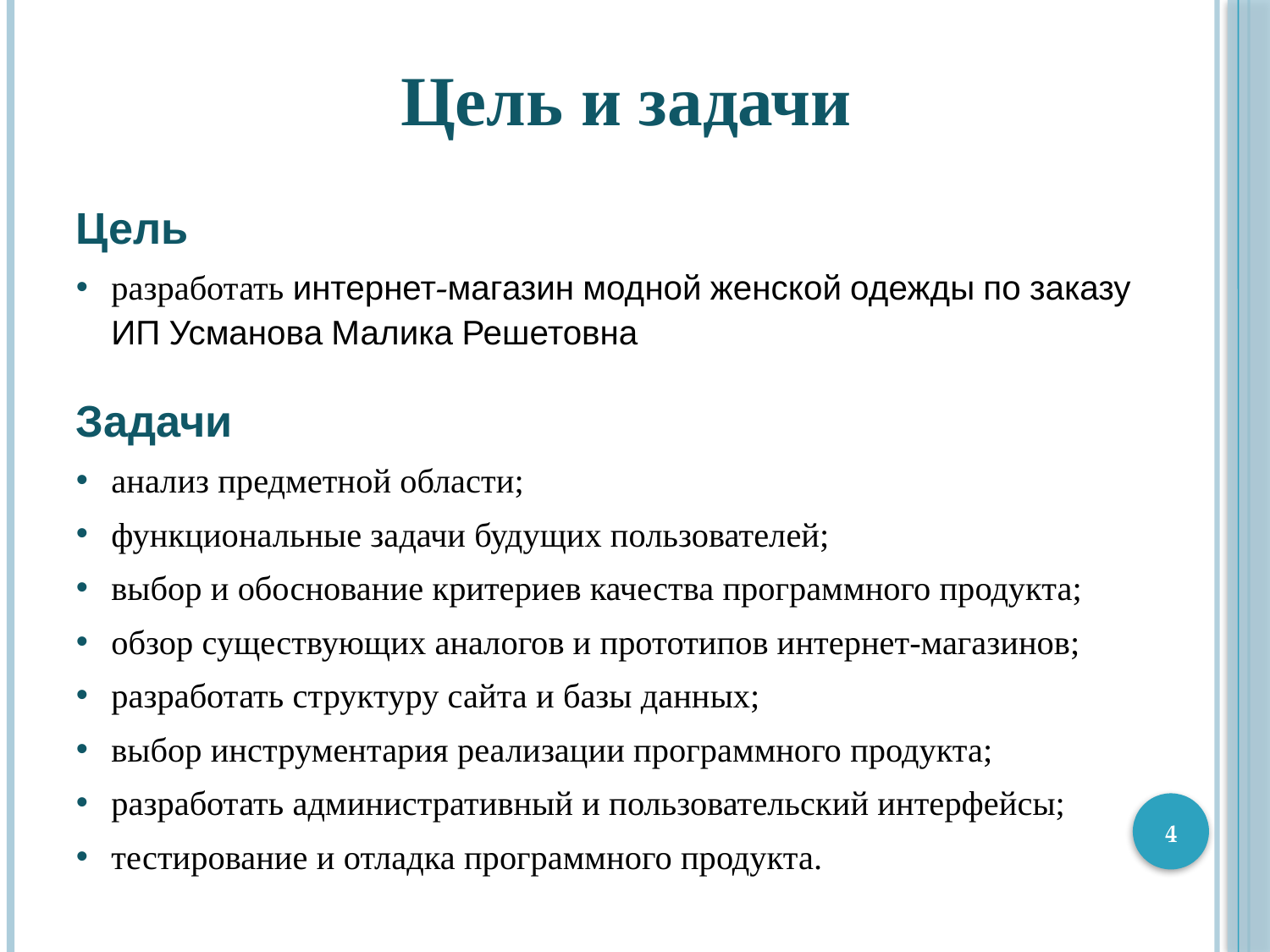

Цель и задачи
Цель
разработать интернет-магазин модной женской одежды по заказу
ИП Усманова Малика Решетовна

Задачи
анализ предметной области;
функциональные задачи будущих пользователей;
выбор и обоснование критериев качества программного продукта;
обзор существующих аналогов и прототипов интернет-магазинов;
разработать структуру сайта и базы данных;
выбор инструментария реализации программного продукта;
разработать административный и пользовательский интерфейсы;
тестирование и отладка программного продукта.
4